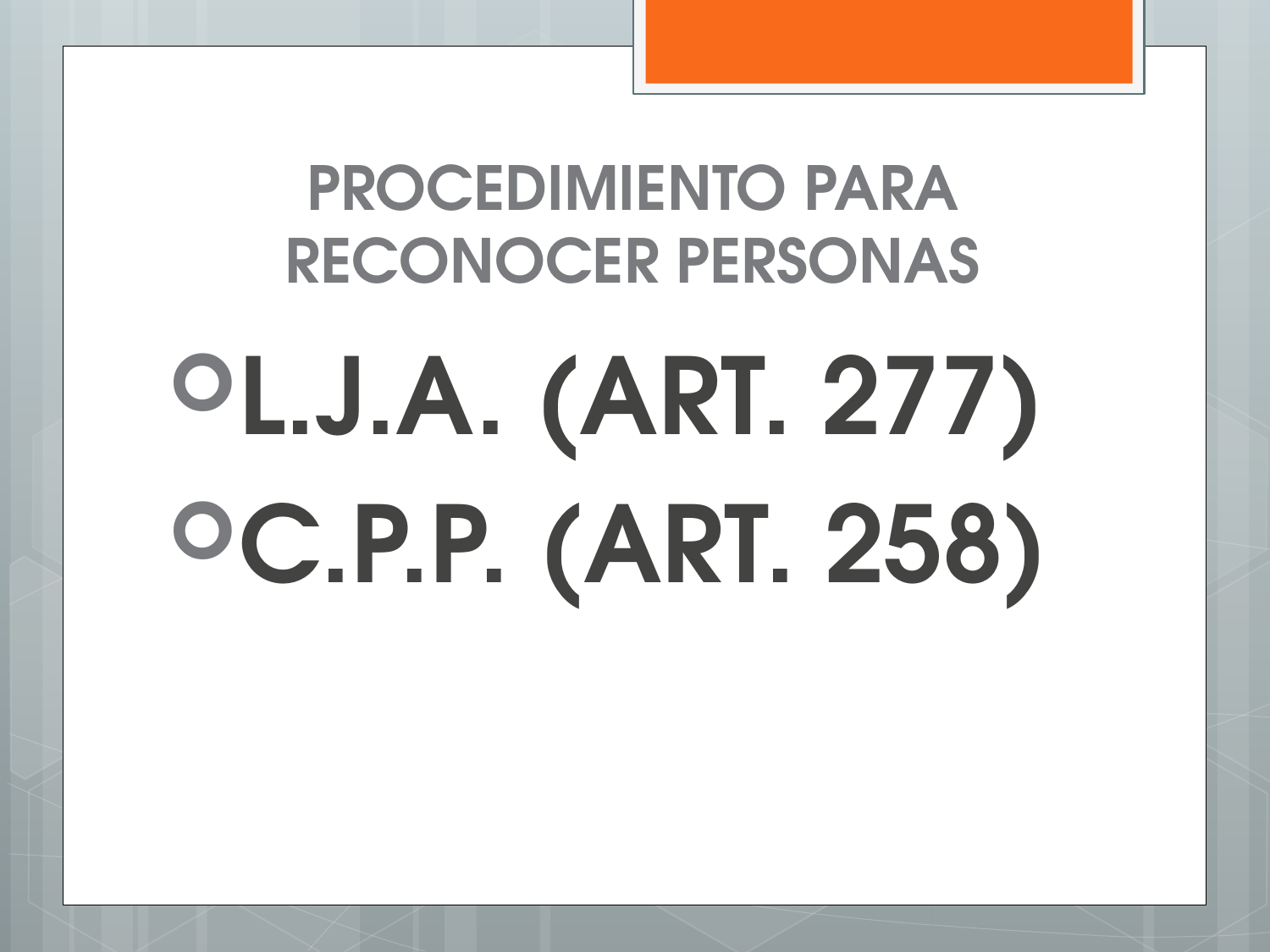

# PROCEDIMIENTO PARA RECONOCER PERSONAS
L.J.A. (ART. 277)
C.P.P. (ART. 258)